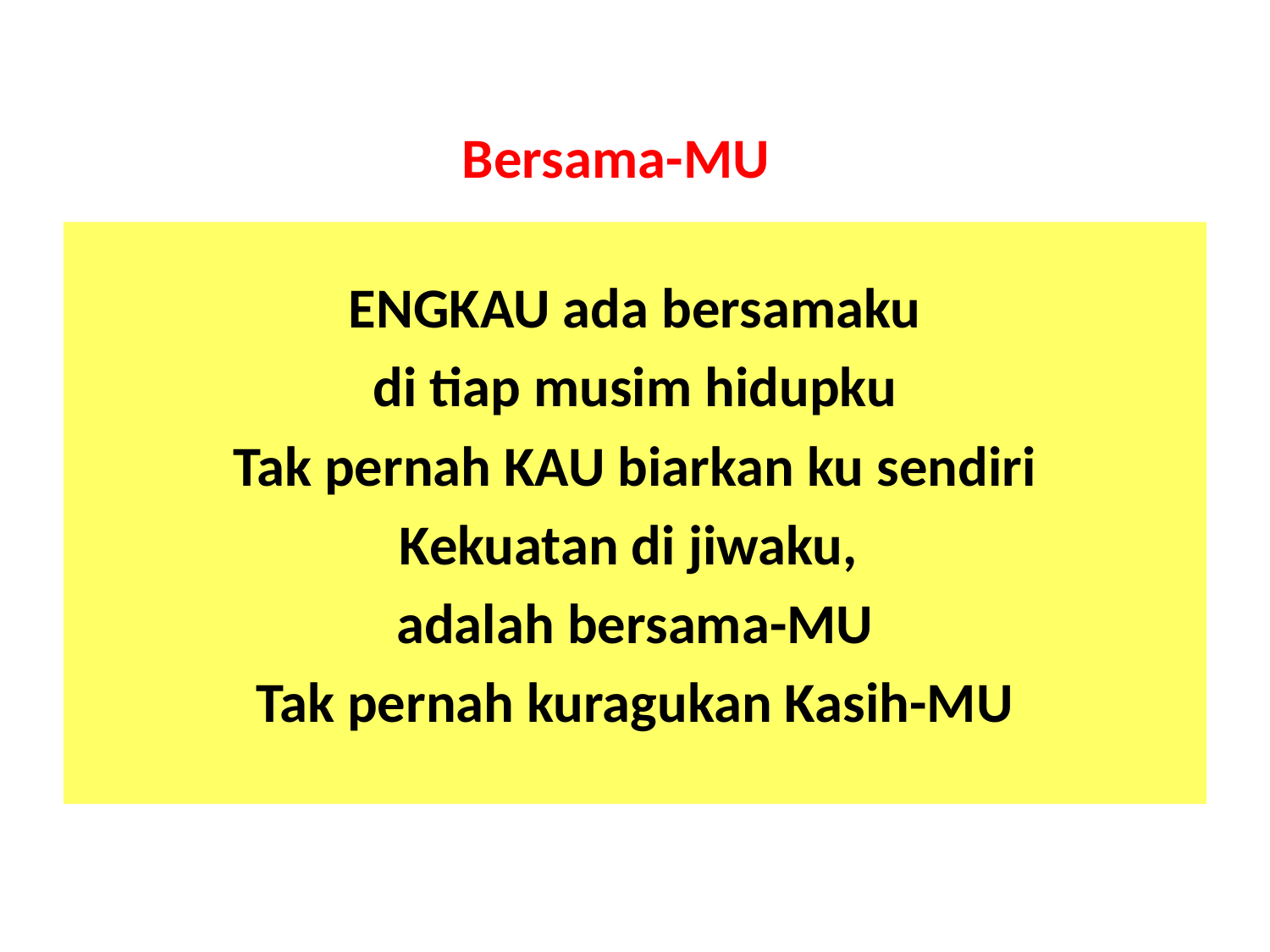

Bersama-MU

ENGKAU ada bersamaku
di tiap musim hidupku
Tak pernah KAU biarkan ku sendiri
Kekuatan di jiwaku,
adalah bersama-MU
Tak pernah kuragukan Kasih-MU